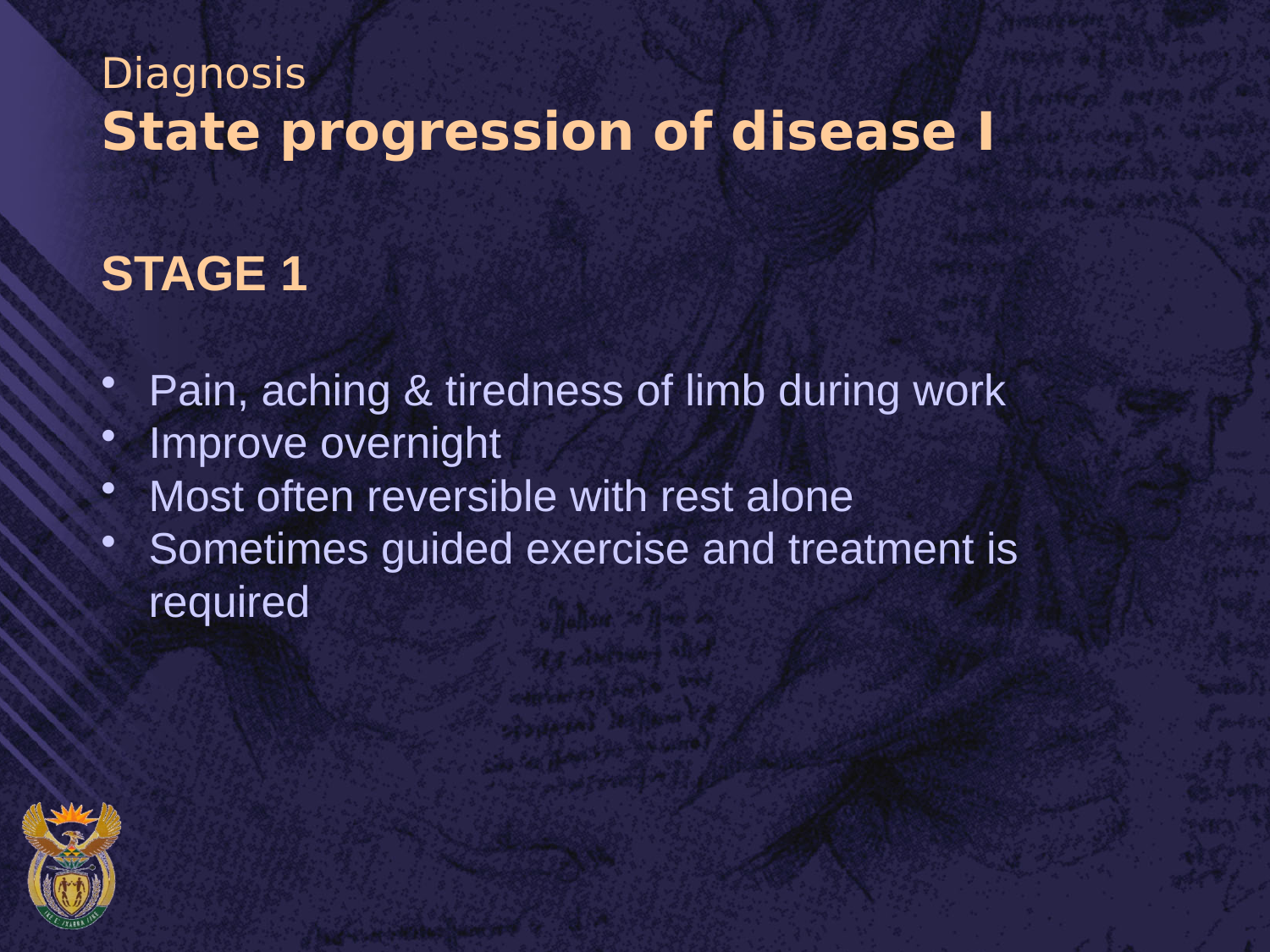

# Diagnosis State progression of disease I
STAGE 1

Pain, aching & tiredness of limb during work
Improve overnight
Most often reversible with rest alone
Sometimes guided exercise and treatment is required